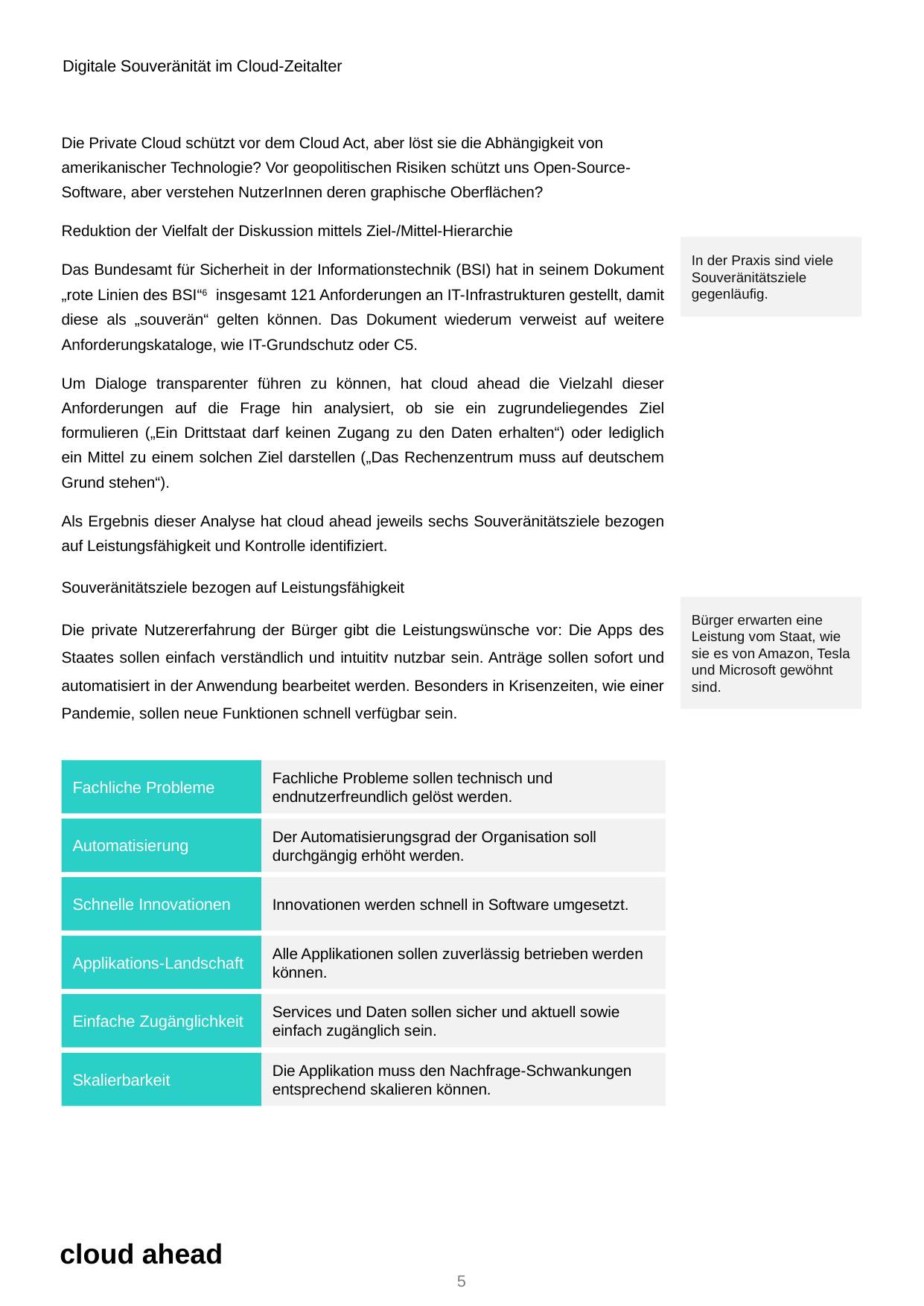

Die Private Cloud schützt vor dem Cloud Act, aber löst sie die Abhängigkeit von amerikanischer Technologie? Vor geopolitischen Risiken schützt uns Open-Source-Software, aber verstehen NutzerInnen deren graphische Oberflächen?
Reduktion der Vielfalt der Diskussion mittels Ziel-/Mittel-Hierarchie
Das Bundesamt für Sicherheit in der Informationstechnik (BSI) hat in seinem Dokument „rote Linien des BSI“6  insgesamt 121 Anforderungen an IT-Infrastrukturen gestellt, damit diese als „souverän“ gelten können. Das Dokument wiederum verweist auf weitere Anforderungskataloge, wie IT-Grundschutz oder C5.
Um Dialoge transparenter führen zu können, hat cloud ahead die Vielzahl dieser Anforderungen auf die Frage hin analysiert, ob sie ein zugrundeliegendes Ziel formulieren („Ein Drittstaat darf keinen Zugang zu den Daten erhalten“) oder lediglich ein Mittel zu einem solchen Ziel darstellen („Das Rechenzentrum muss auf deutschem Grund stehen“).
Als Ergebnis dieser Analyse hat cloud ahead jeweils sechs Souveränitätsziele bezogen auf Leistungsfähigkeit und Kontrolle identifiziert.
Souveränitätsziele bezogen auf Leistungsfähigkeit
Die private Nutzererfahrung der Bürger gibt die Leistungswünsche vor: Die Apps des Staates sollen einfach verständlich und intuititv nutzbar sein. Anträge sollen sofort und automatisiert in der Anwendung bearbeitet werden. Besonders in Krisenzeiten, wie einer Pandemie, sollen neue Funktionen schnell verfügbar sein.

In der Praxis sind viele Souveränitätsziele gegenläufig.
Bürger erwarten eine Leistung vom Staat, wie sie es von Amazon, Tesla und Microsoft gewöhnt sind.
Fachliche Probleme
Automatisierung
Schnelle Innovationen
Applikations-Landschaft
Einfache Zugänglichkeit
Skalierbarkeit
Der Automatisierungsgrad der Organisation soll durchgängig erhöht werden.
Innovationen werden schnell in Software umgesetzt.
Alle Applikationen sollen zuverlässig betrieben werden können.
Services und Daten sollen sicher und aktuell sowie einfach zugänglich sein.
Die Applikation muss den Nachfrage-Schwankungen entsprechend skalieren können.
Fachliche Probleme sollen technisch und endnutzerfreundlich gelöst werden.
5